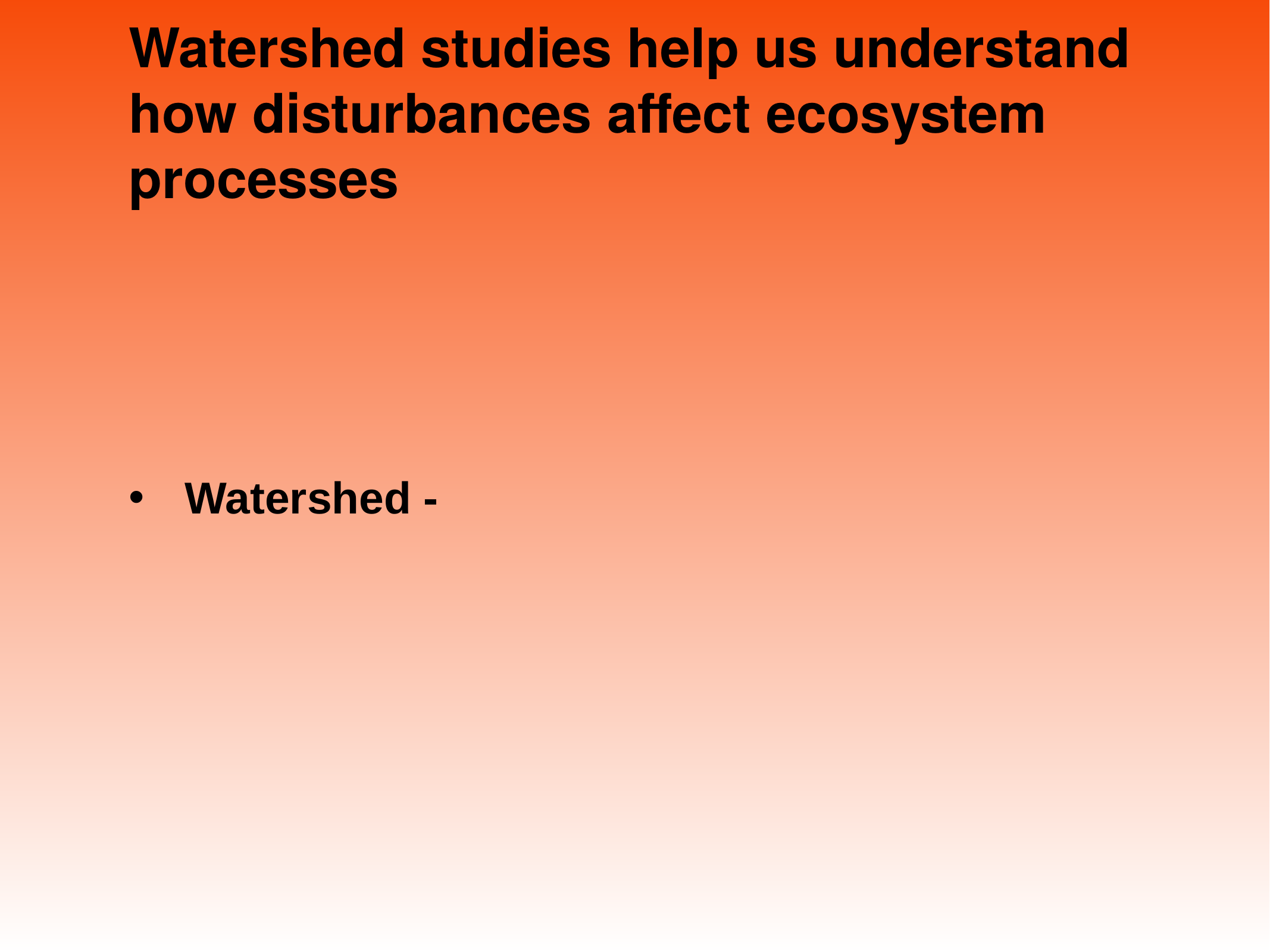

# Watershed studies help us understand how disturbances affect ecosystem processes
Watershed -